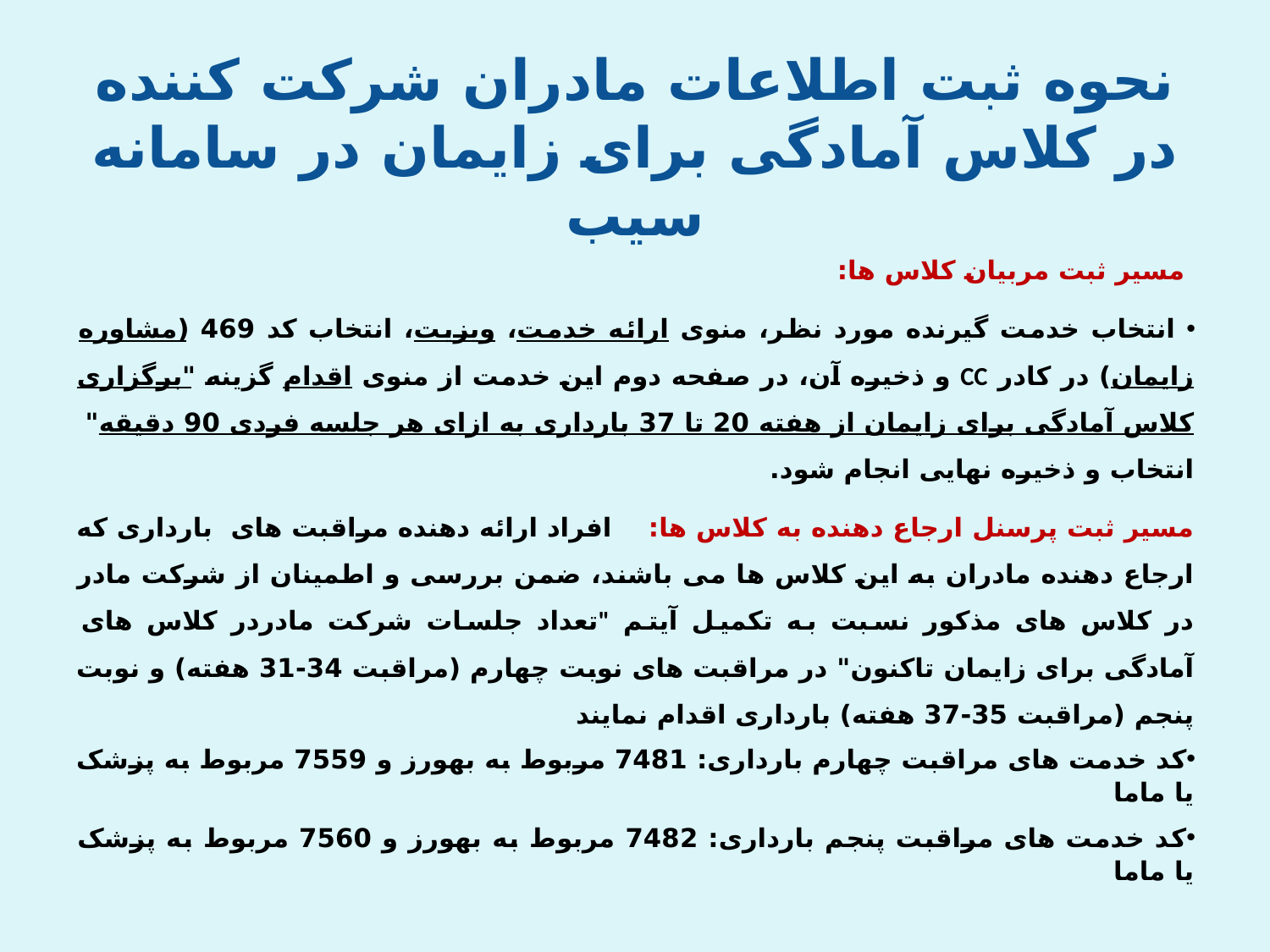

# نحوه ثبت اطلاعات مادران شرکت کننده در کلاس آمادگی برای زایمان در سامانه سیب
 مسیر ثبت مربیان کلاس ها:
 انتخاب خدمت گیرنده مورد نظر، منوی ارائه خدمت، ویزیت، انتخاب کد 469 (مشاوره زایمان) در کادر CC و ذخیره آن، در صفحه دوم این خدمت از منوی اقدام گزینه "برگزاری کلاس آمادگی برای زایمان از هفته 20 تا 37 بارداری به ازای هر جلسه فردی 90 دقیقه"  انتخاب و ذخیره نهایی انجام شود.
مسیر ثبت پرسنل ارجاع دهنده به کلاس ها:    افراد ارائه دهنده مراقبت های  بارداری که ارجاع دهنده مادران به این کلاس ها می باشند، ضمن بررسی و اطمینان از شرکت مادر در کلاس های مذکور نسبت به تکمیل آیتم "تعداد جلسات شرکت مادردر کلاس های آمادگی برای زایمان تاکنون" در مراقبت های نوبت چهارم (مراقبت 34-31 هفته) و نوبت پنجم (مراقبت 35-37 هفته) بارداری اقدام نمایند
کد خدمت های مراقبت چهارم بارداری: 7481 مربوط به بهورز و 7559 مربوط به پزشک یا ماما
کد خدمت های مراقبت پنجم بارداری: 7482 مربوط به بهورز و 7560 مربوط به پزشک یا ماما